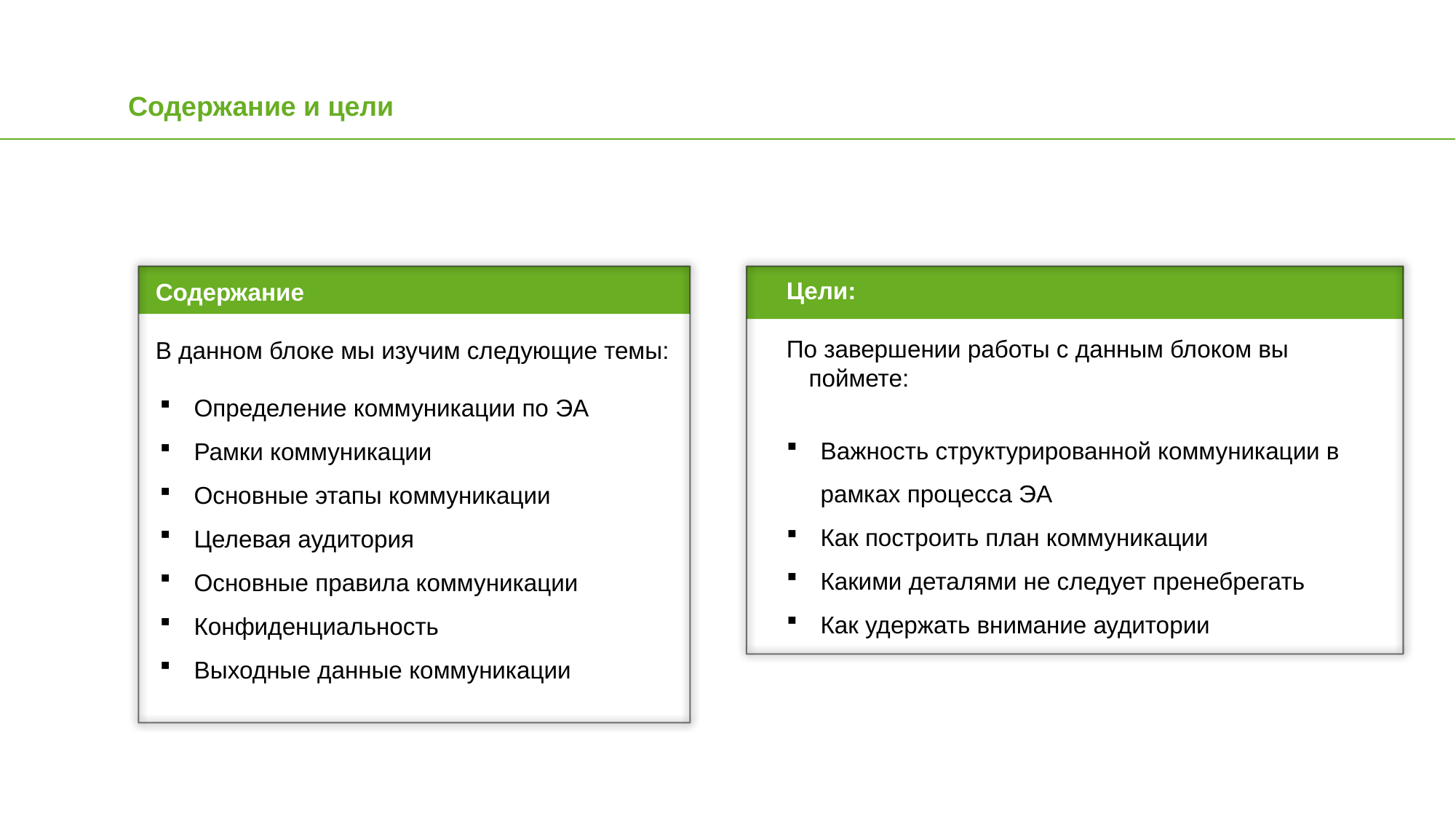

Содержание и цели

Цели:

По завершении работы с данным блоком вы поймете:

Важность структурированной коммуникации в рамках процесса ЭА
Как построить план коммуникации
Какими деталями не следует пренебрегать
Как удержать внимание аудитории

Содержание

В данном блоке мы изучим следующие темы:

Определение коммуникации по ЭА
Рамки коммуникации
Основные этапы коммуникации
Целевая аудитория
Основные правила коммуникации
Конфиденциальность
Выходные данные коммуникации